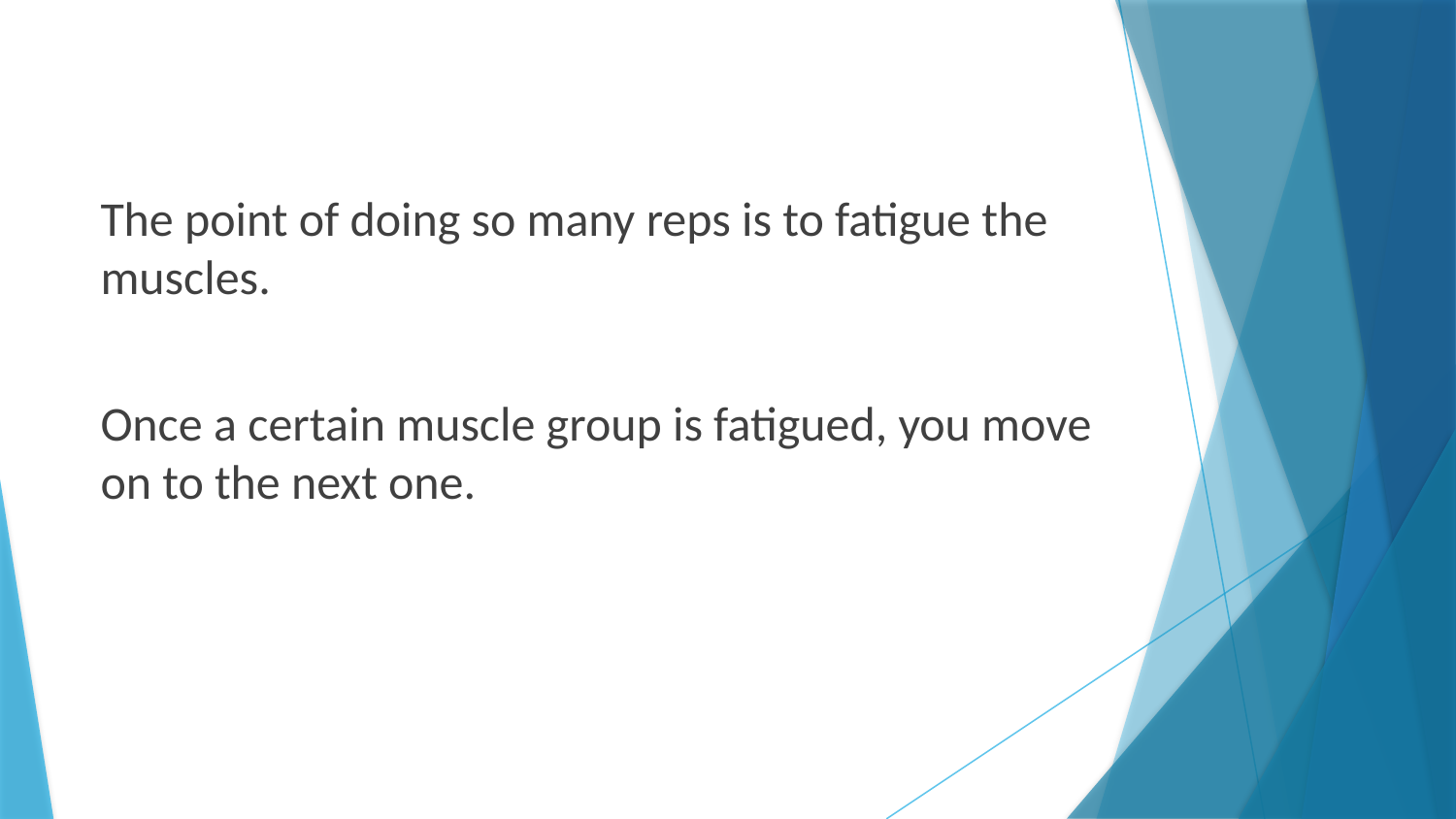

The point of doing so many reps is to fatigue the muscles.

Once a certain muscle group is fatigued, you move on to the next one.